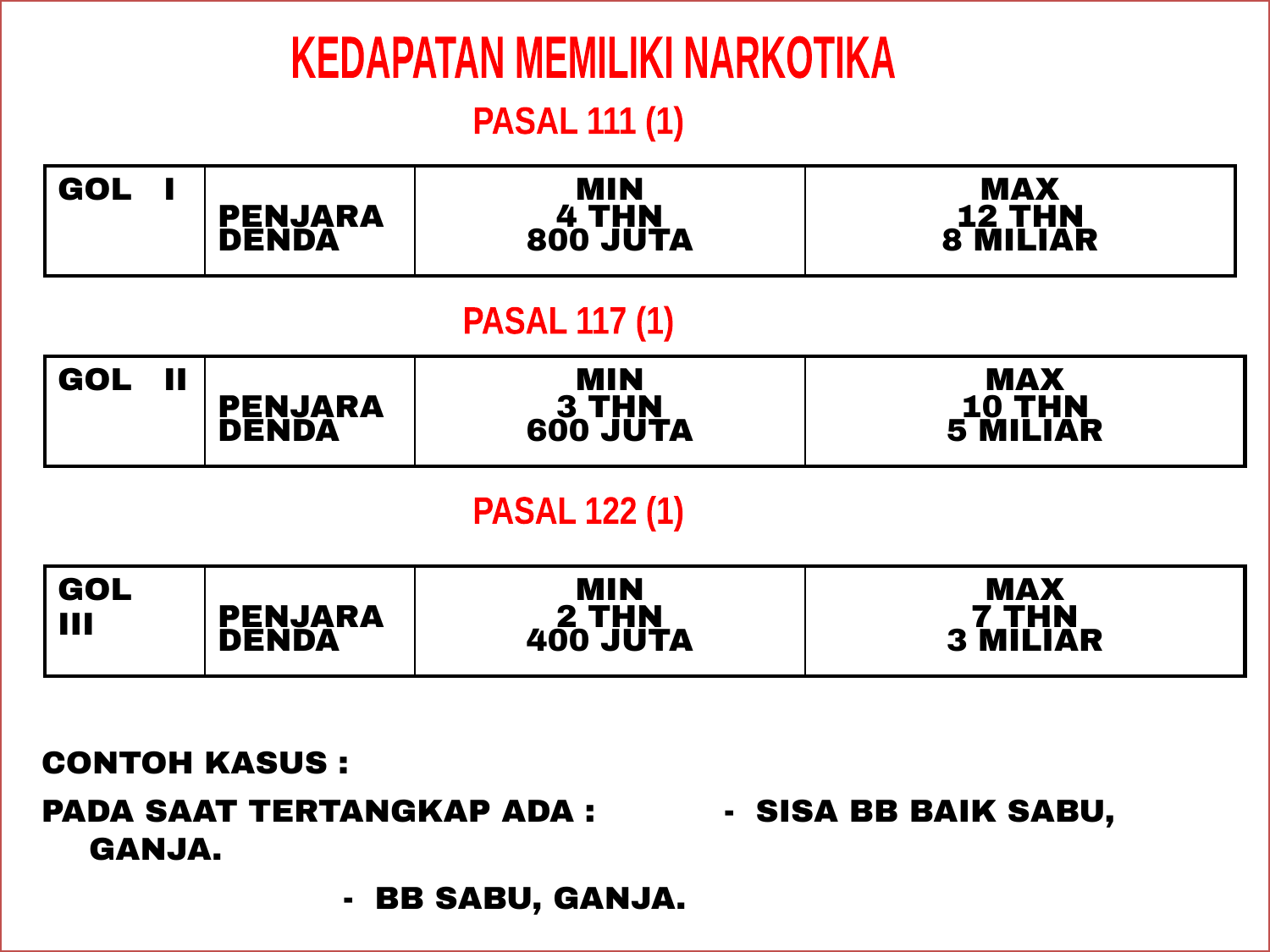

KEDAPATAN MEMILIKI NARKOTIKA
PASAL 111 (1)
.
| GOL I | PENJARA DENDA | MIN 4 THN 800 JUTA | MAX 12 THN 8 MILIAR |
| --- | --- | --- | --- |
PASAL 117 (1)
| GOL II | PENJARA DENDA | MIN 3 THN 600 JUTA | MAX 10 THN 5 MILIAR |
| --- | --- | --- | --- |
PASAL 122 (1)
| GOL III | PENJARA DENDA | MIN 2 THN 400 JUTA | MAX 7 THN 3 MILIAR |
| --- | --- | --- | --- |
CONTOH KASUS :
PADA SAAT TERTANGKAP ADA : 	-  SISA BB BAIK SABU, GANJA.
 			-  BB SABU, GANJA.